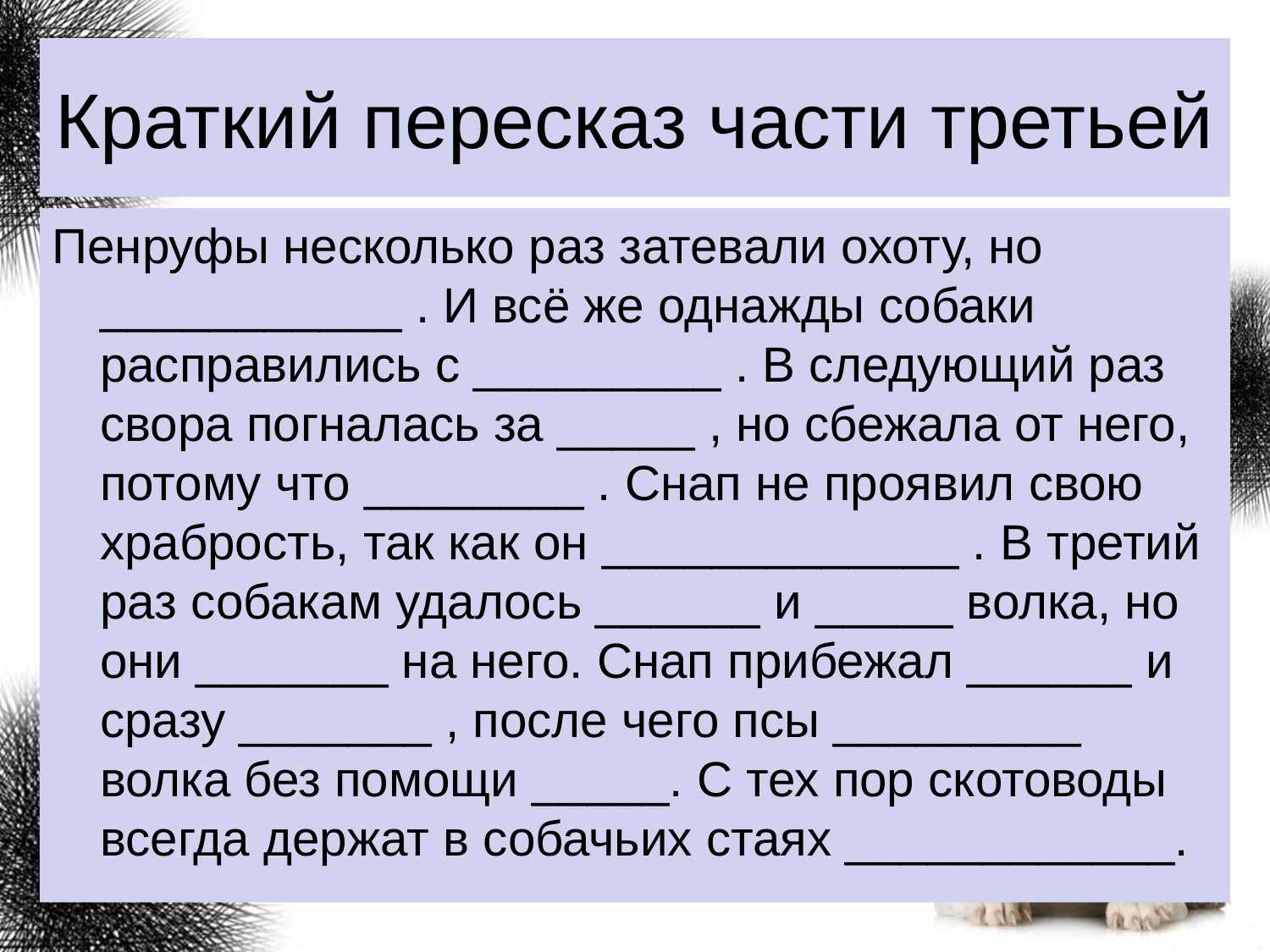

# Краткий пересказ части третьей
Пенруфы несколько раз затевали охоту, но ___________ . И всё же однажды собаки расправились с _________ . В следующий раз свора погналась за _____ , но сбежала от него, потому что ________ . Снап не проявил свою храбрость, так как он _____________ . В третий раз собакам удалось ______ и _____ волка, но они _______ на него. Снап прибежал ______ и сразу _______ , после чего псы _________ волка без помощи _____. С тех пор скотоводы всегда держат в собачьих стаях ____________.